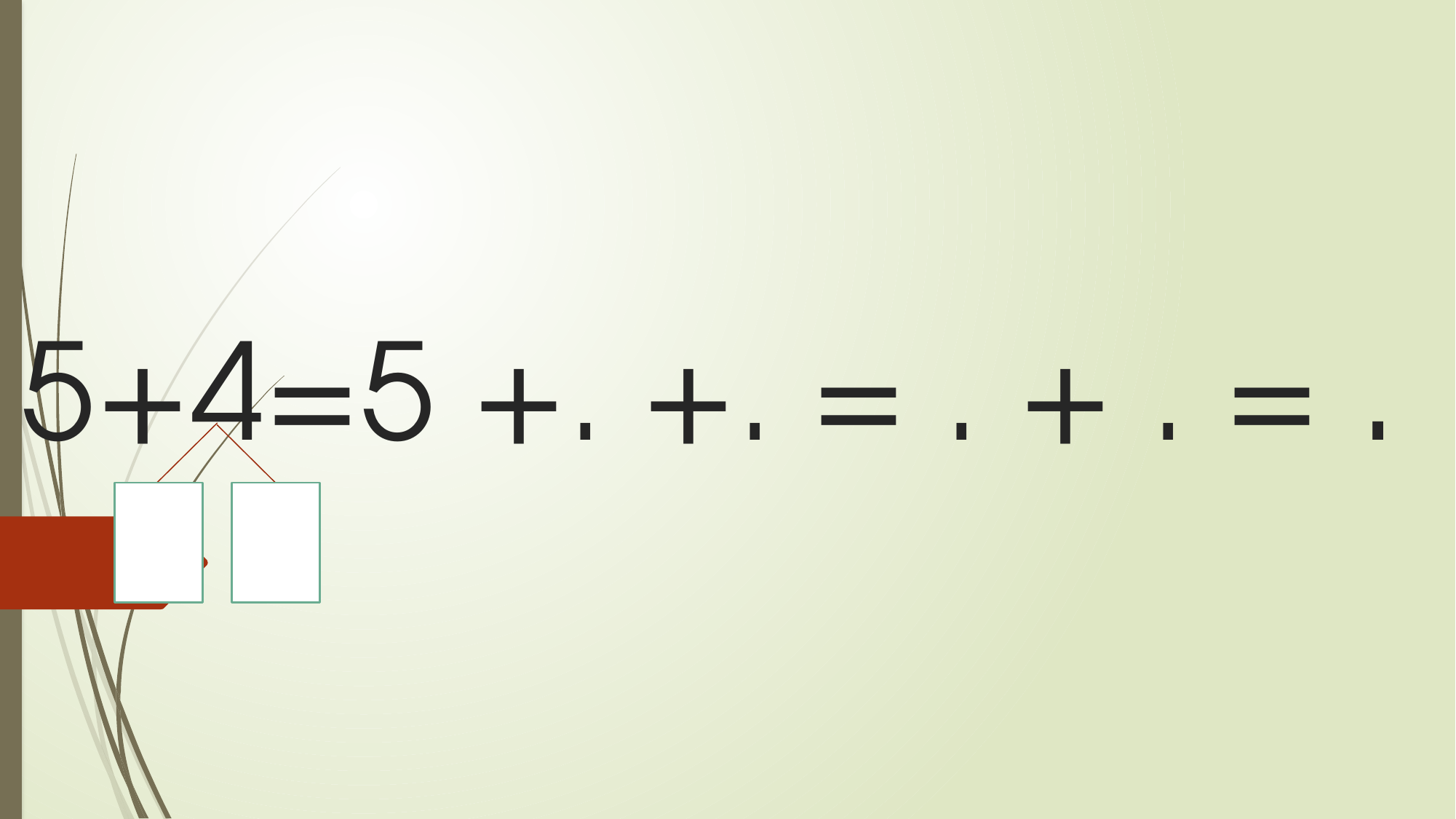

# 5+4=5 +. +. = . + . = .